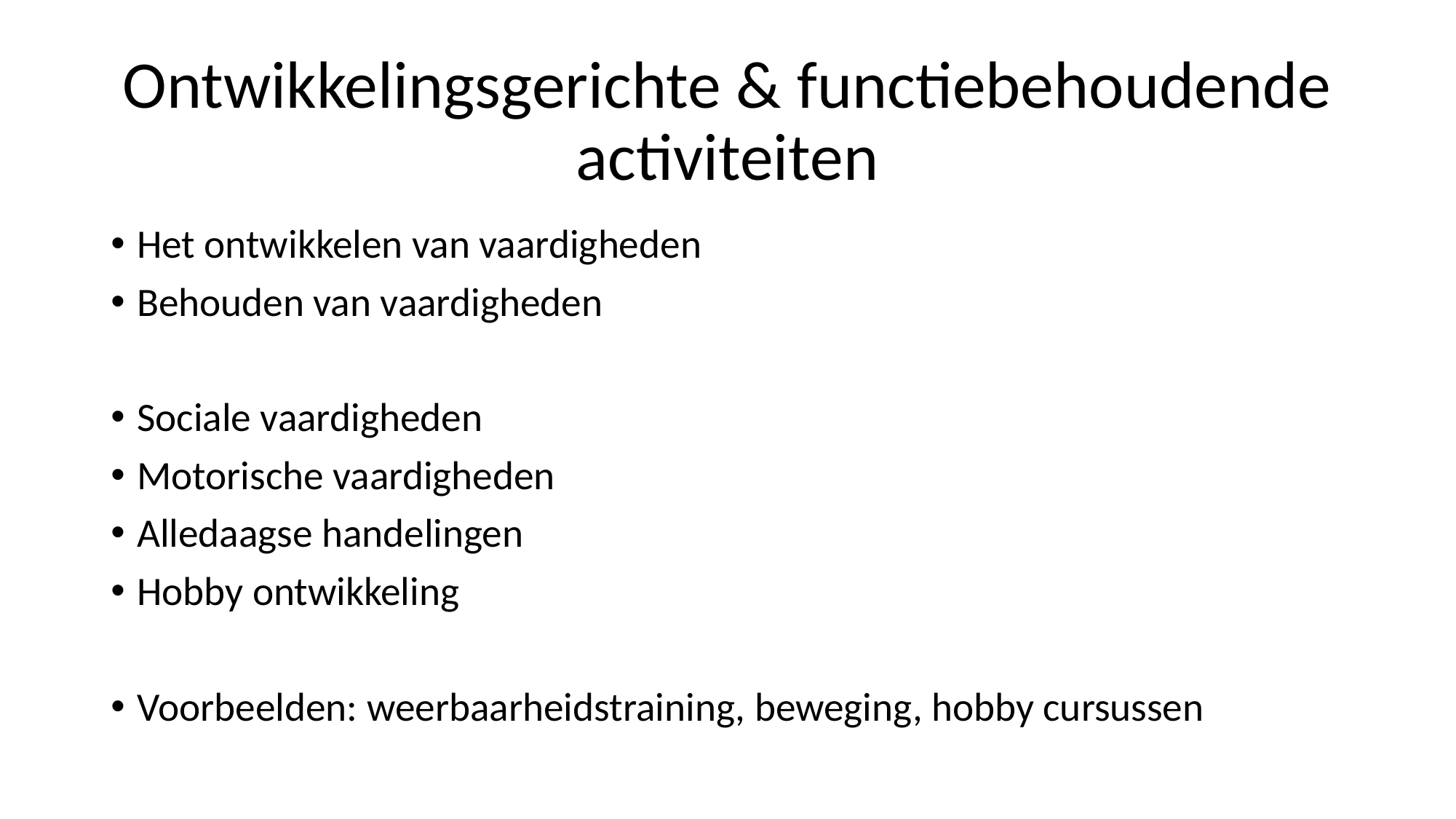

# Ontwikkelingsgerichte & functiebehoudende activiteiten
Het ontwikkelen van vaardigheden
Behouden van vaardigheden

Sociale vaardigheden
Motorische vaardigheden
Alledaagse handelingen
Hobby ontwikkeling

Voorbeelden: weerbaarheidstraining, beweging, hobby cursussen